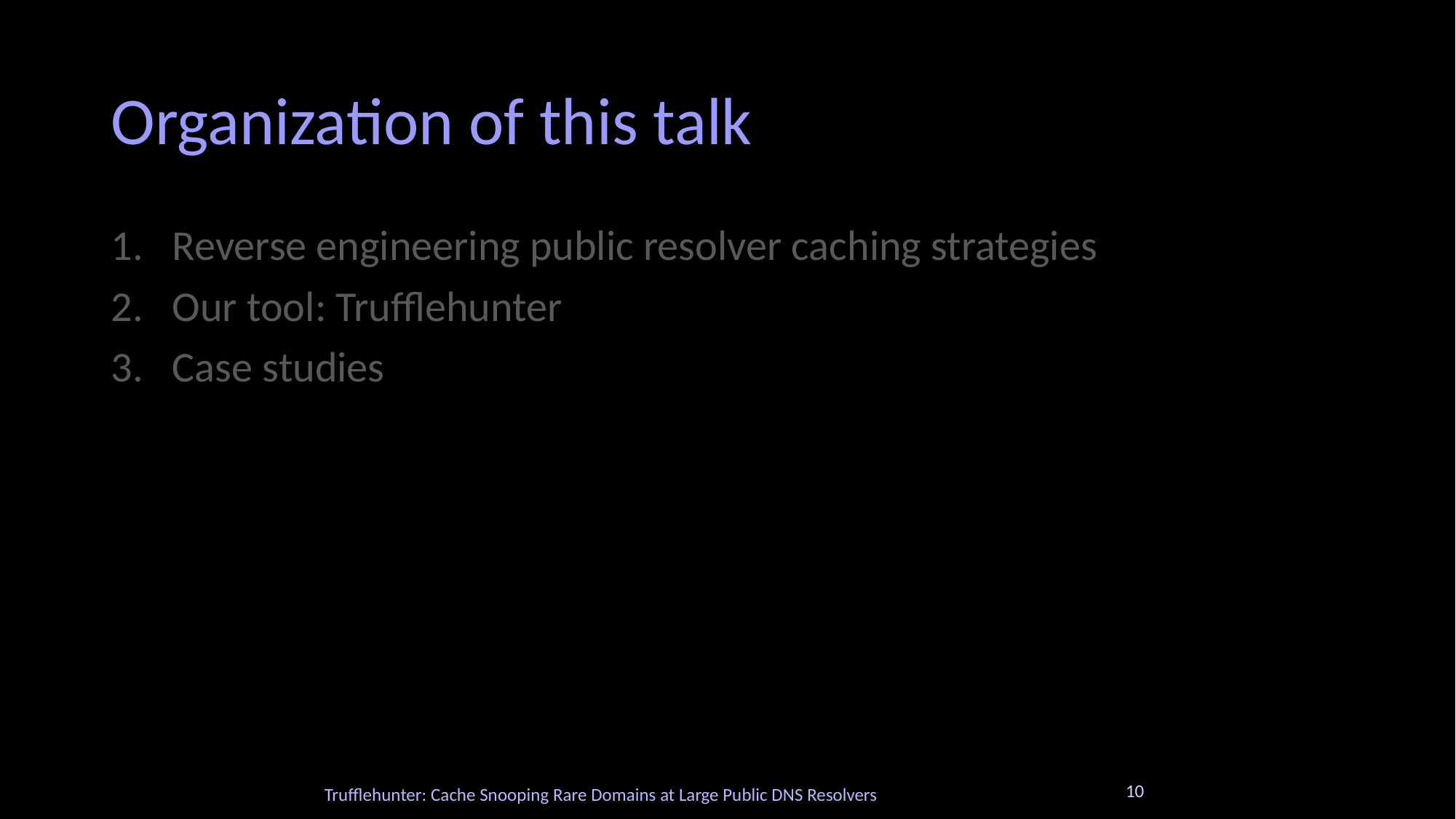

# Organization of this talk
Reverse engineering public resolver caching strategies
Our tool: Trufflehunter
Case studies

10
Trufflehunter: Cache Snooping Rare Domains at Large Public DNS Resolvers